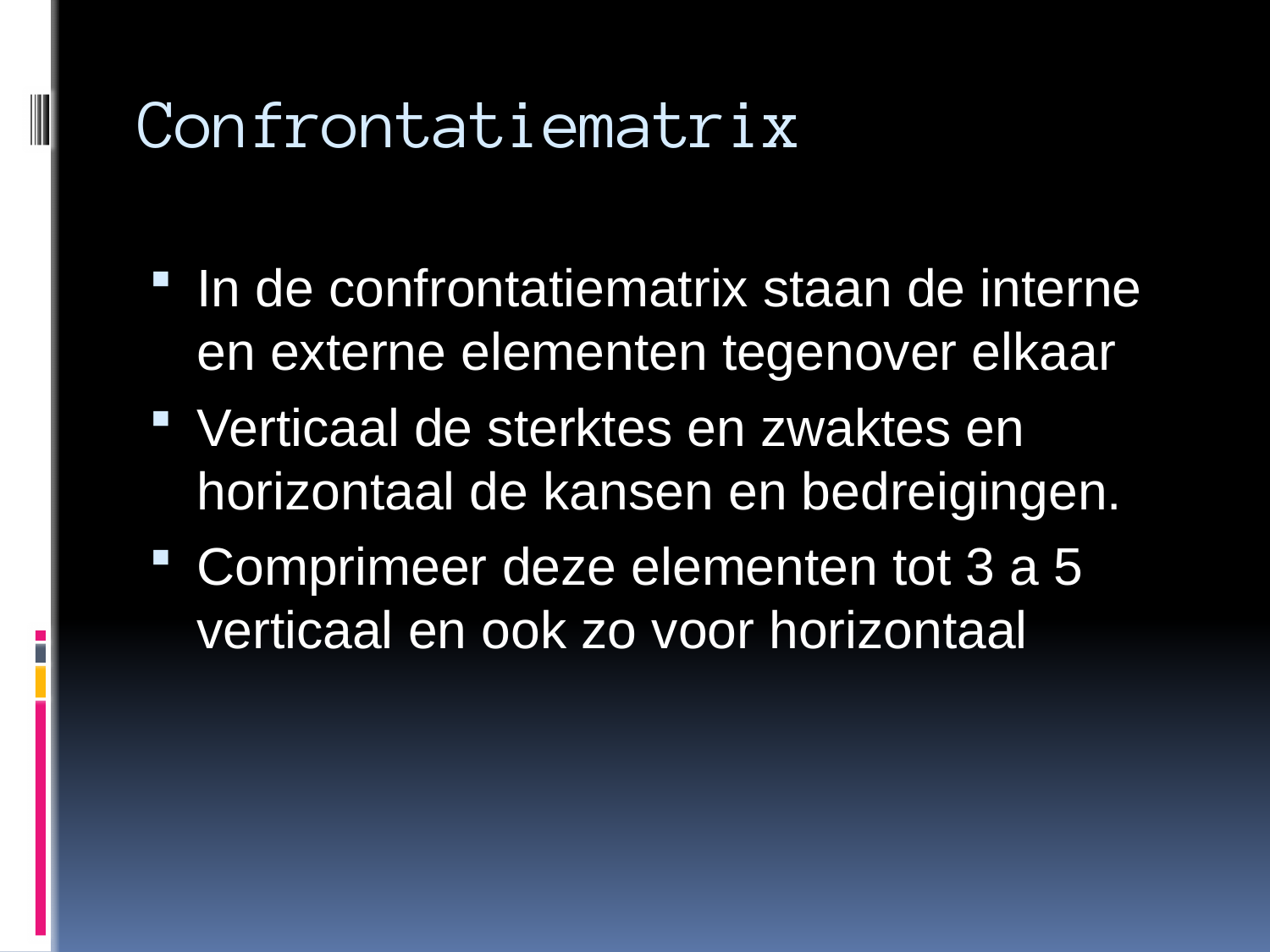

# Confrontatiematrix
In de confrontatiematrix staan de interne en externe elementen tegenover elkaar
Verticaal de sterktes en zwaktes en horizontaal de kansen en bedreigingen.
Comprimeer deze elementen tot 3 a 5 verticaal en ook zo voor horizontaal